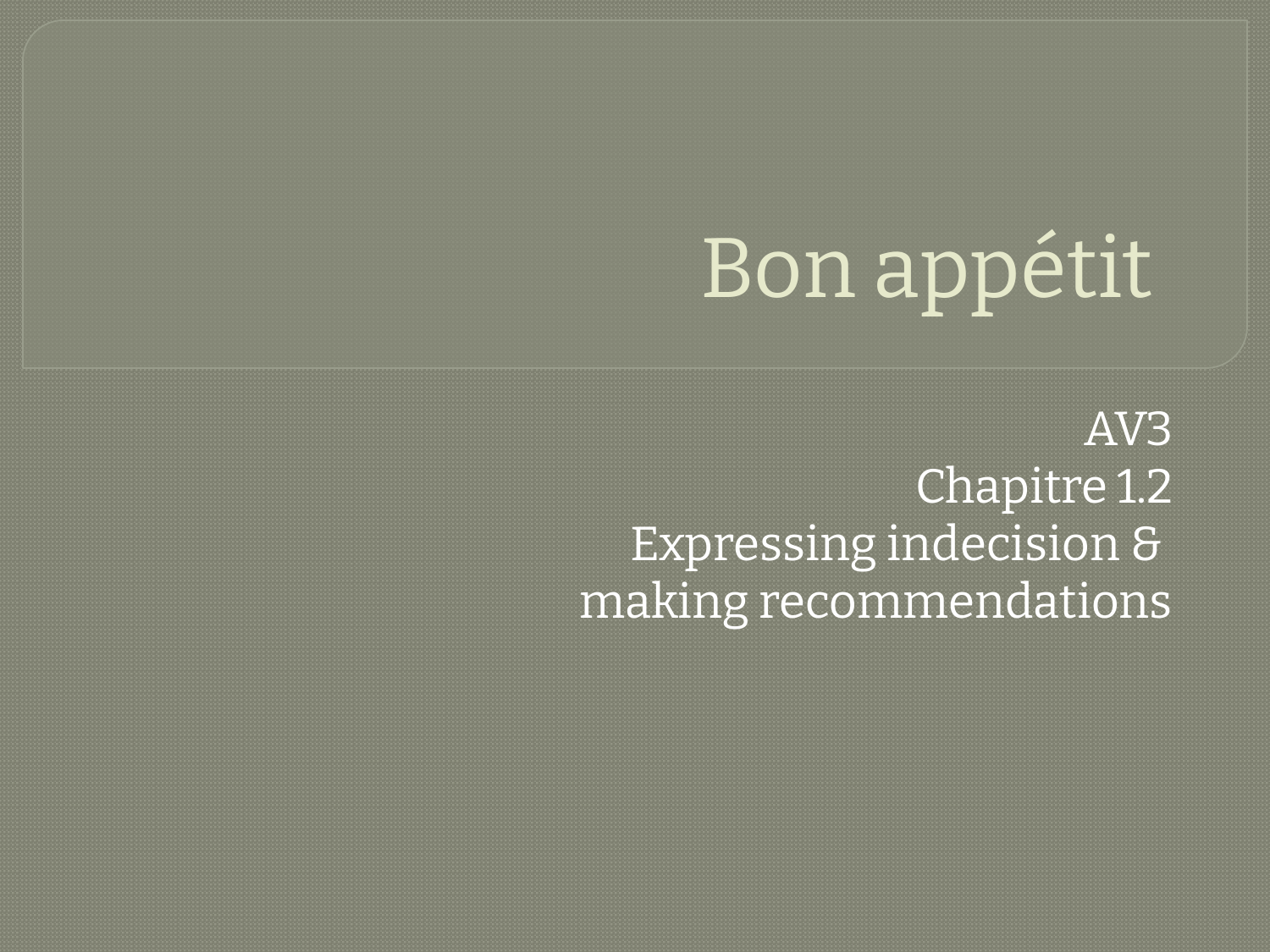

# Bon appétit
AV3
Chapitre 1.2
Expressing indecision &
making recommendations